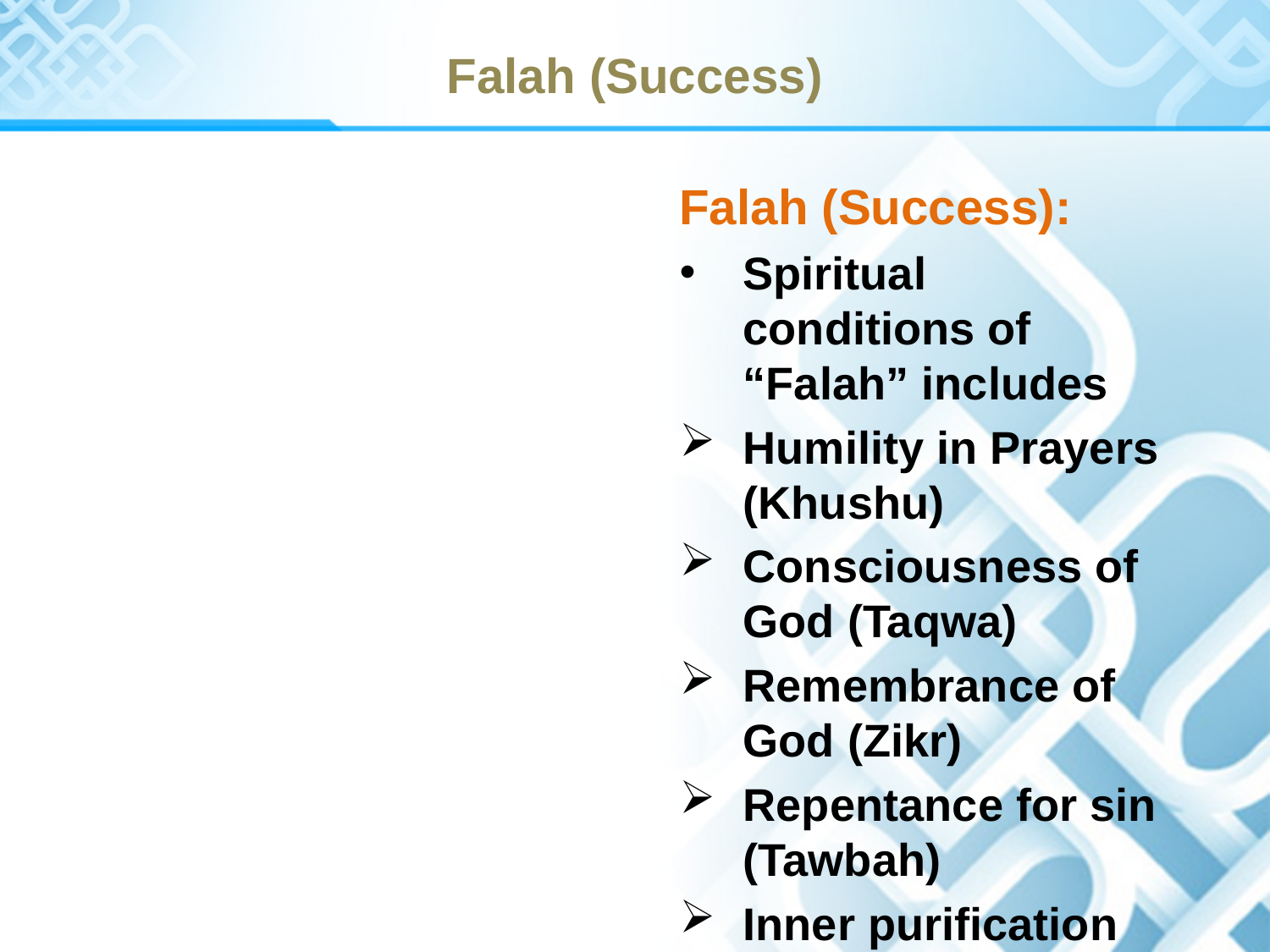

Falah (Success)
Falah (Success):
Spiritual conditions of “Falah” includes
Humility in Prayers (Khushu)
Consciousness of God (Taqwa)
Remembrance of God (Zikr)
Repentance for sin (Tawbah)
Inner purification (Ta)